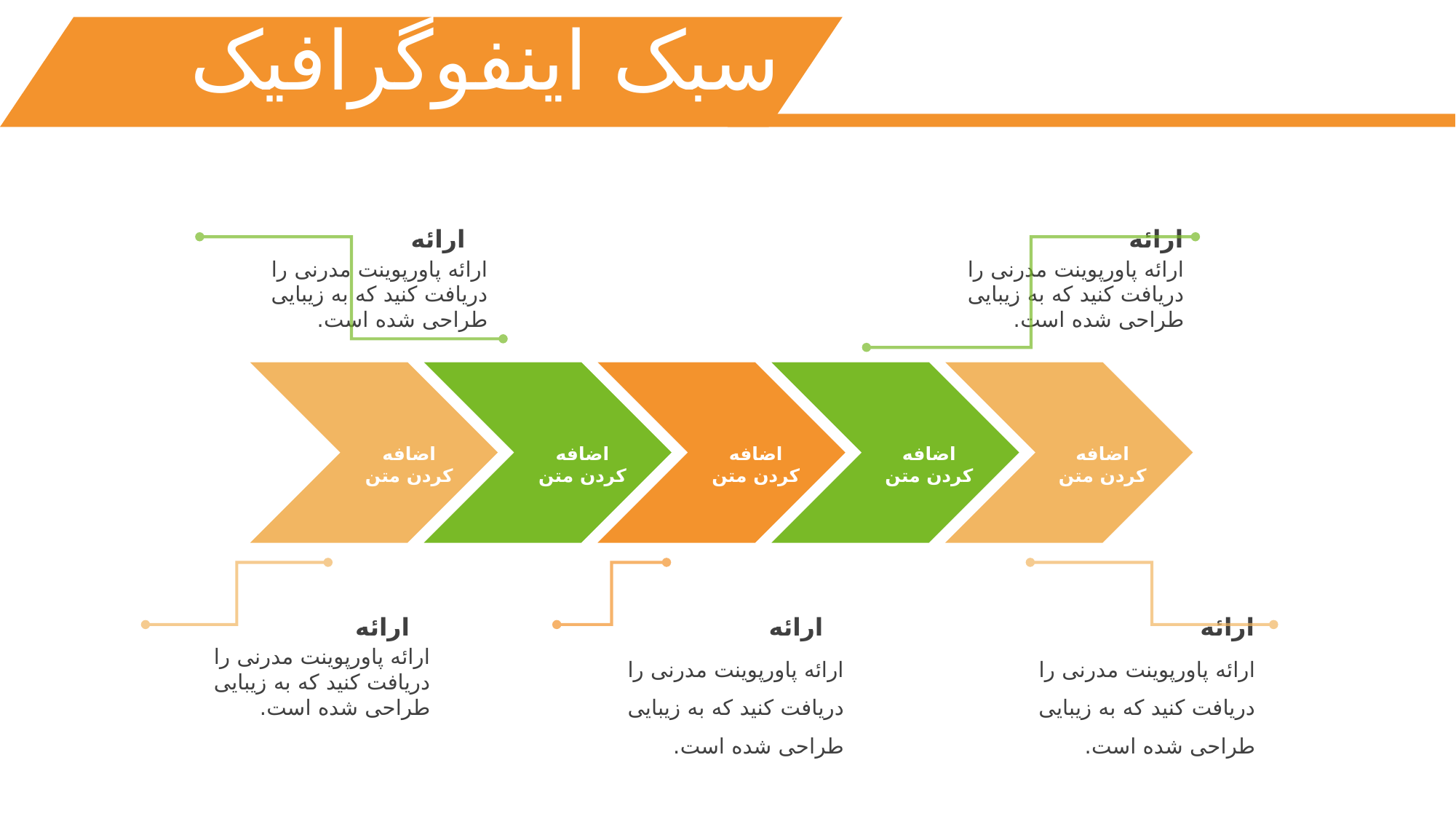

سبک اینفوگرافیک
ارائه
ارائه پاورپوینت مدرنی را دریافت کنید که به زیبایی طراحی شده است.
ارائه
ارائه پاورپوینت مدرنی را دریافت کنید که به زیبایی طراحی شده است.

اضافه کردن متن
اضافه کردن متن
اضافه کردن متن
اضافه کردن متن
اضافه کردن متن
ارائه
ارائه پاورپوینت مدرنی را دریافت کنید که به زیبایی طراحی شده است.
ارائه
ارائه پاورپوینت مدرنی را دریافت کنید که به زیبایی طراحی شده است.
ارائه
ارائه پاورپوینت مدرنی را دریافت کنید که به زیبایی طراحی شده است.